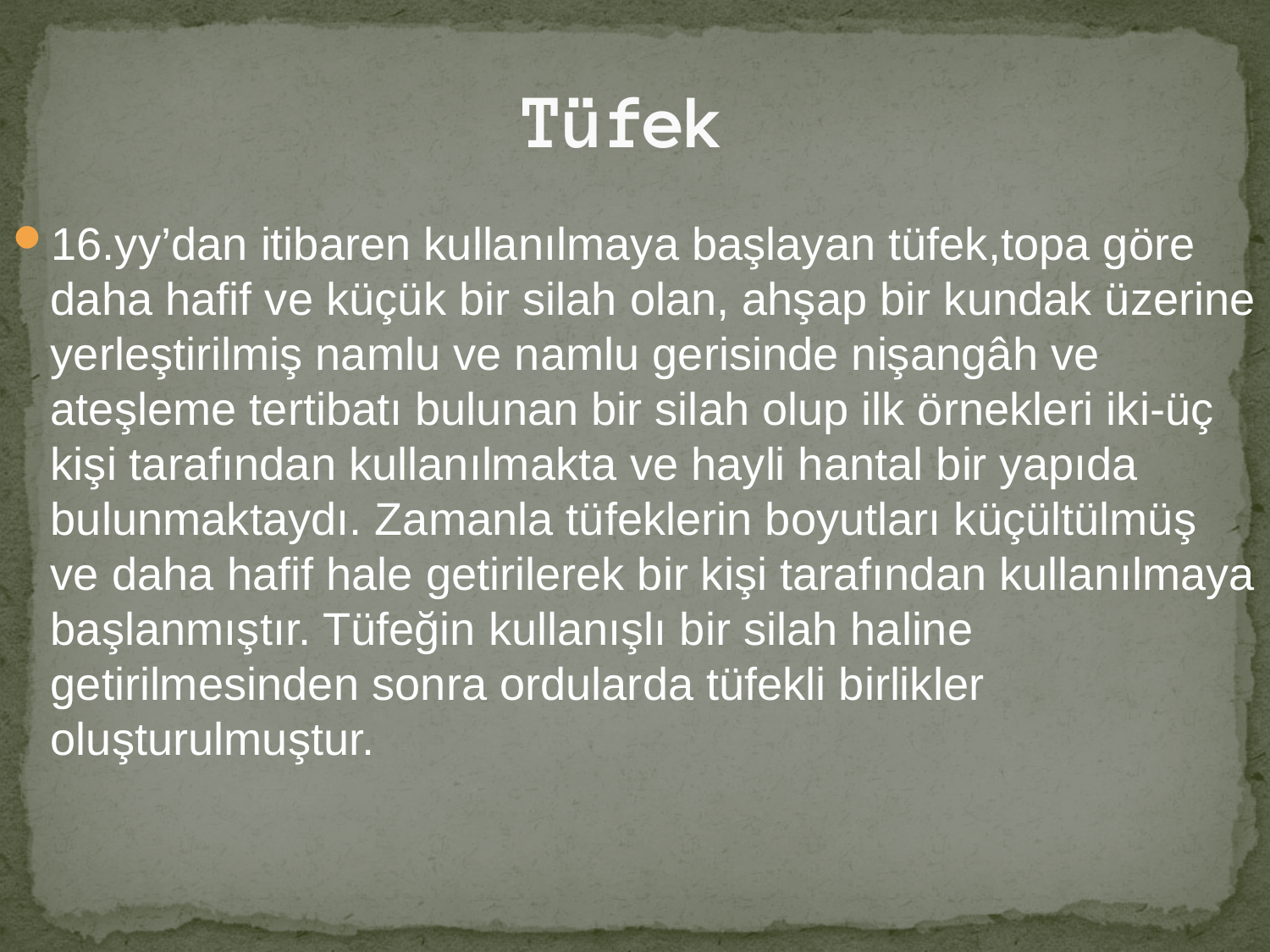

# Tüfek
16.yy’dan itibaren kullanılmaya başlayan tüfek,topa göre daha hafif ve küçük bir silah olan, ahşap bir kundak üzerine yerleştirilmiş namlu ve namlu gerisinde nişangâh ve ateşleme tertibatı bulunan bir silah olup ilk örnekleri iki-üç kişi tarafından kullanılmakta ve hayli hantal bir yapıda bulunmaktaydı. Zamanla tüfeklerin boyutları küçültülmüş ve daha hafif hale getirilerek bir kişi tarafından kullanılmaya başlanmıştır. Tüfeğin kullanışlı bir silah haline getirilmesinden sonra ordularda tüfekli birlikler oluşturulmuştur.